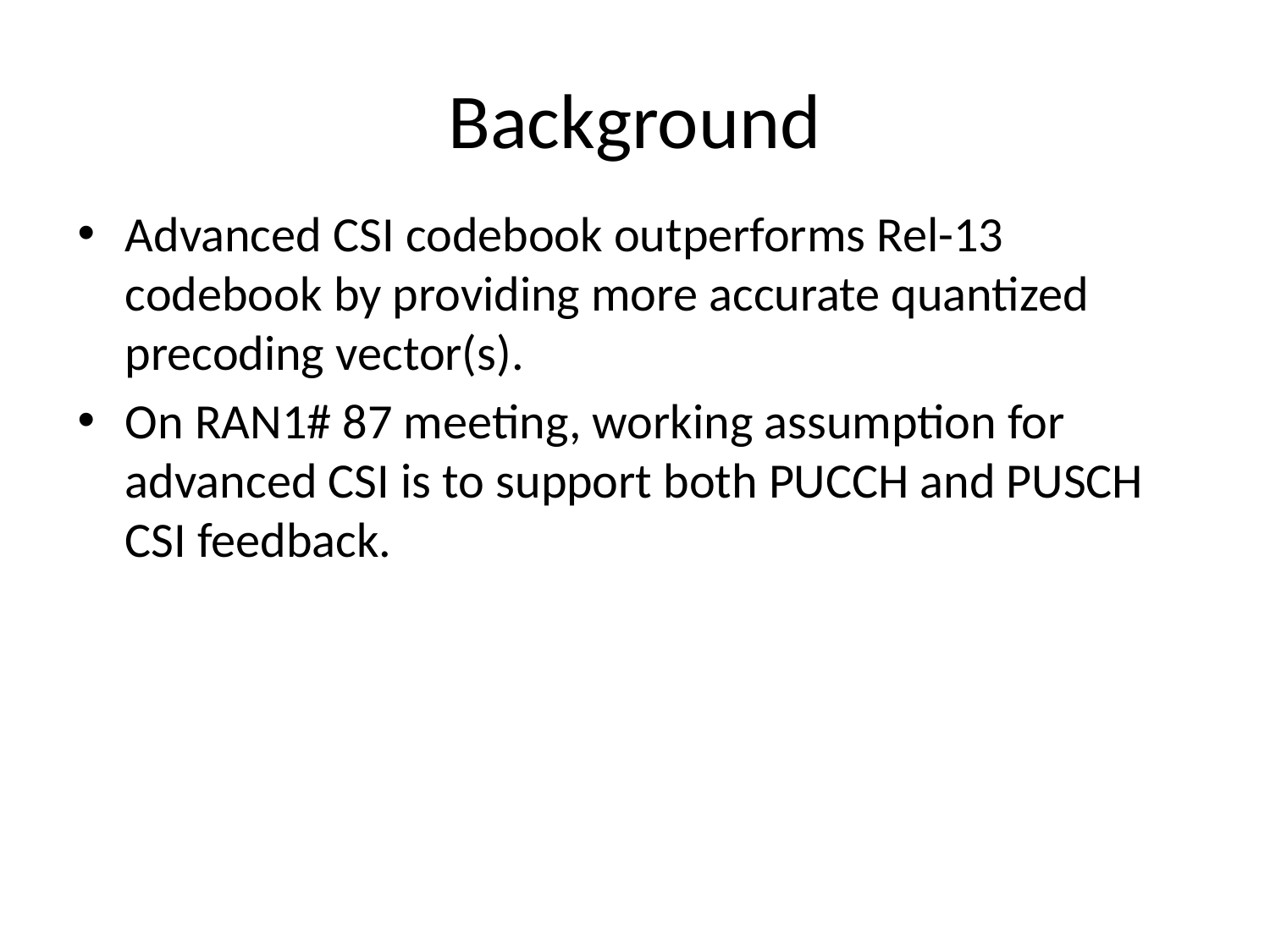

# Background
Advanced CSI codebook outperforms Rel-13 codebook by providing more accurate quantized precoding vector(s).
On RAN1# 87 meeting, working assumption for advanced CSI is to support both PUCCH and PUSCH CSI feedback.